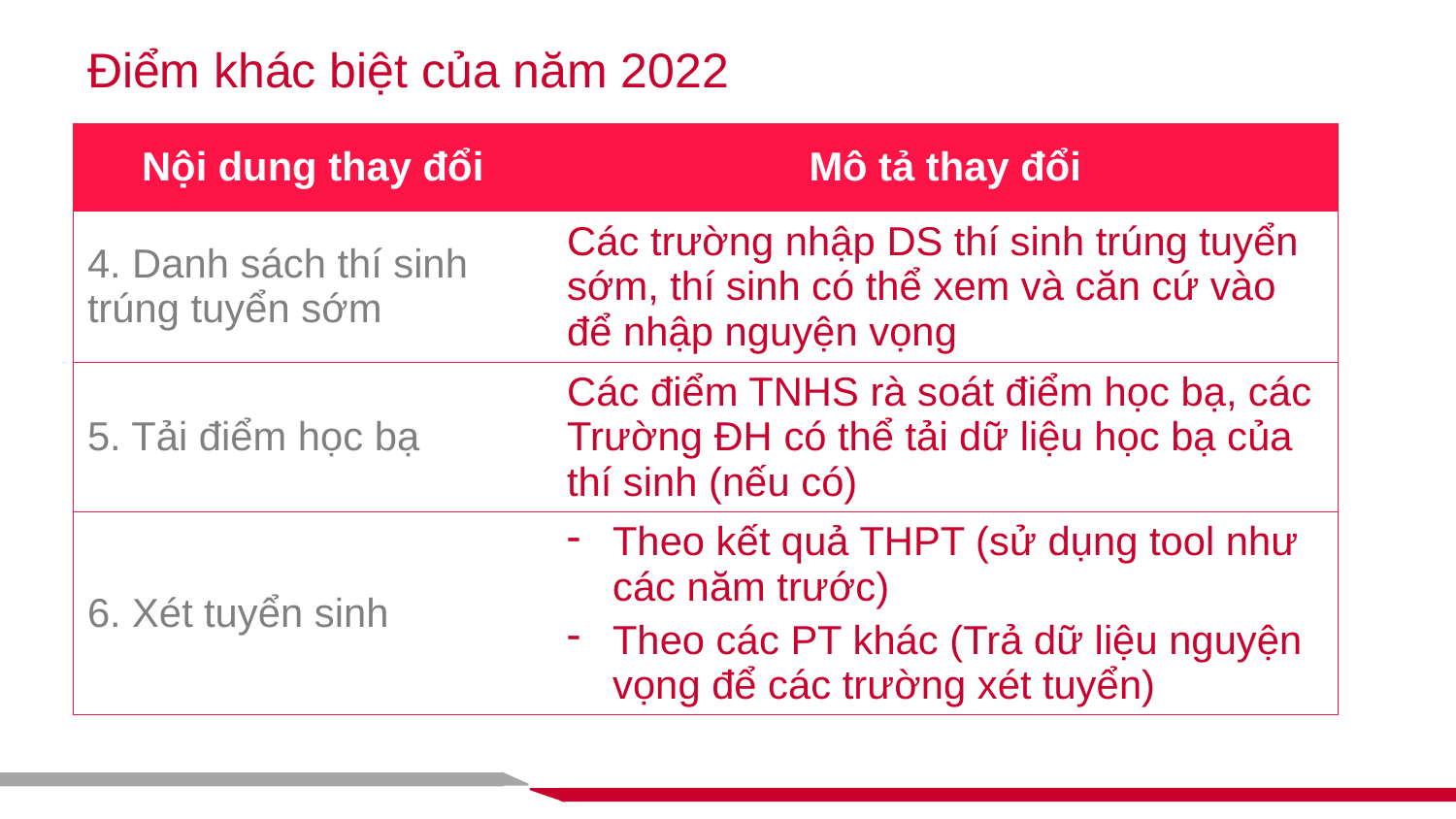

Điểm khác biệt của năm 2022
| Nội dung thay đổi | Mô tả thay đổi |
| --- | --- |
| 4. Danh sách thí sinh trúng tuyển sớm | Các trường nhập DS thí sinh trúng tuyển sớm, thí sinh có thể xem và căn cứ vào để nhập nguyện vọng |
| 5. Tải điểm học bạ | Các điểm TNHS rà soát điểm học bạ, các Trường ĐH có thể tải dữ liệu học bạ của thí sinh (nếu có) |
| 6. Xét tuyển sinh | Theo kết quả THPT (sử dụng tool như các năm trước) Theo các PT khác (Trả dữ liệu nguyện vọng để các trường xét tuyển) |